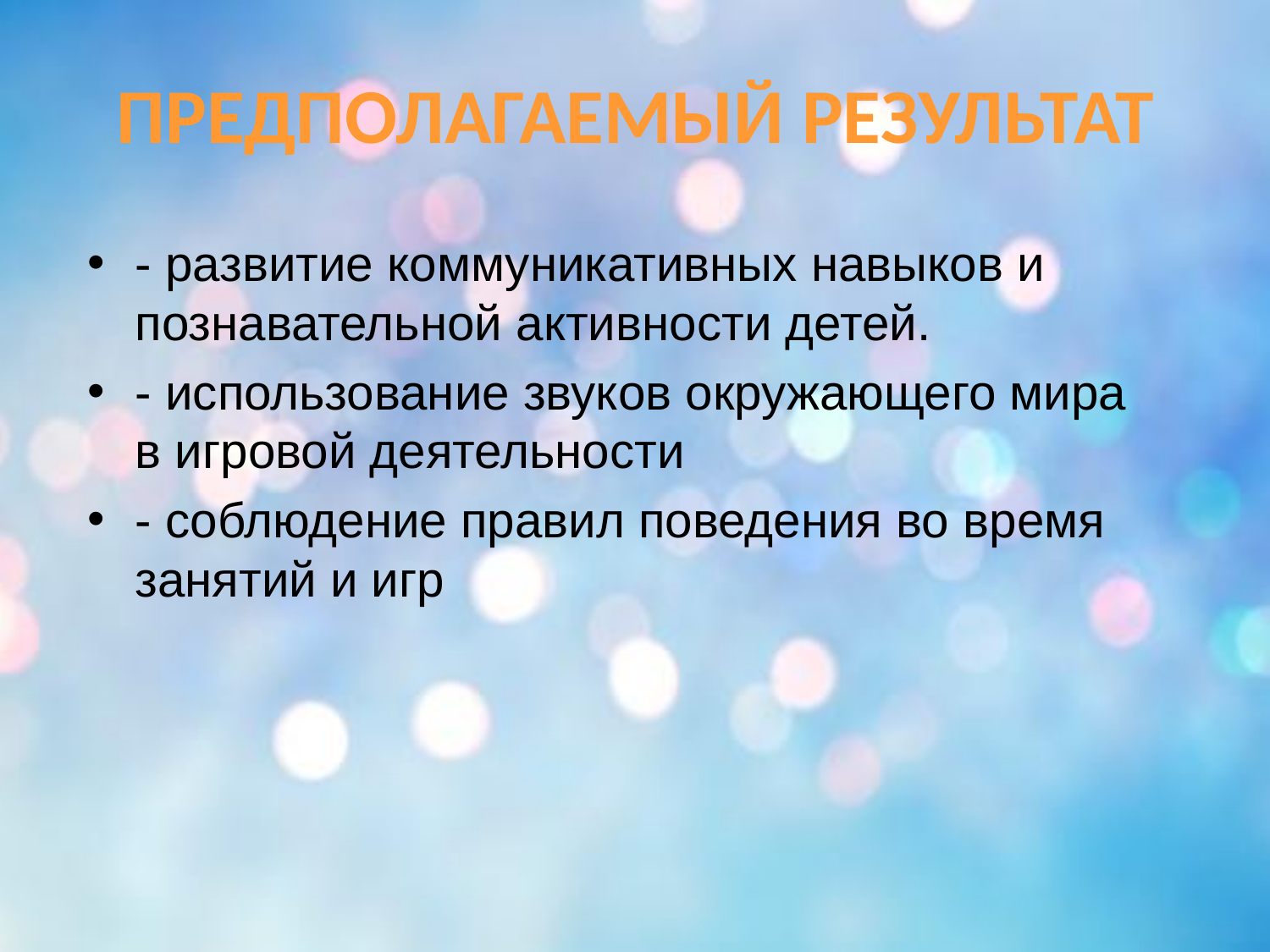

ПРЕДПОЛАГАЕМЫЙ РЕЗУЛЬТАТ
- развитие коммуникативных навыков и познавательной активности детей.
- использование звуков окружающего мира в игровой деятельности
- соблюдение правил поведения во время занятий и игр